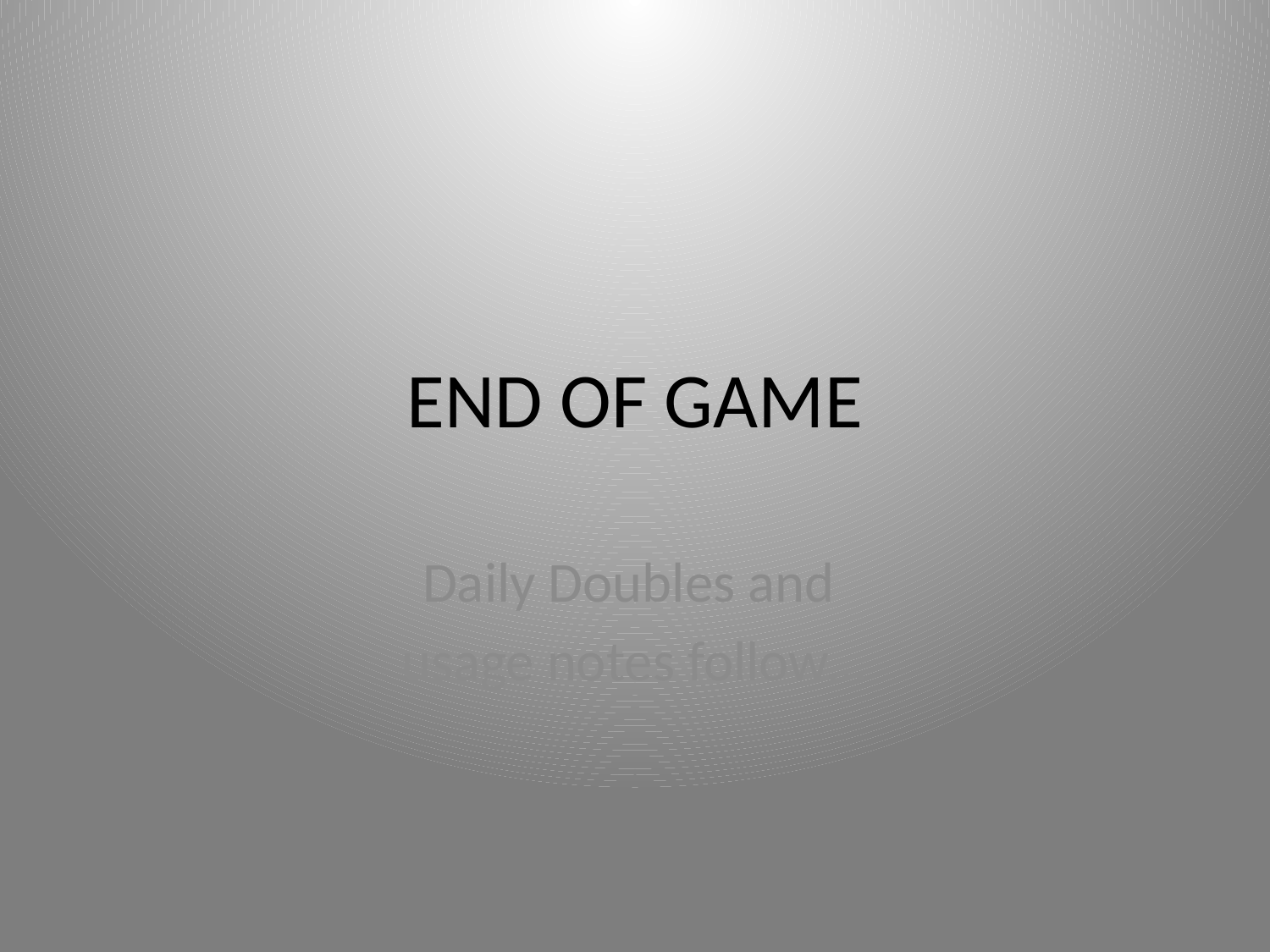

# END OF GAME
Daily Doubles and
usage notes follow...